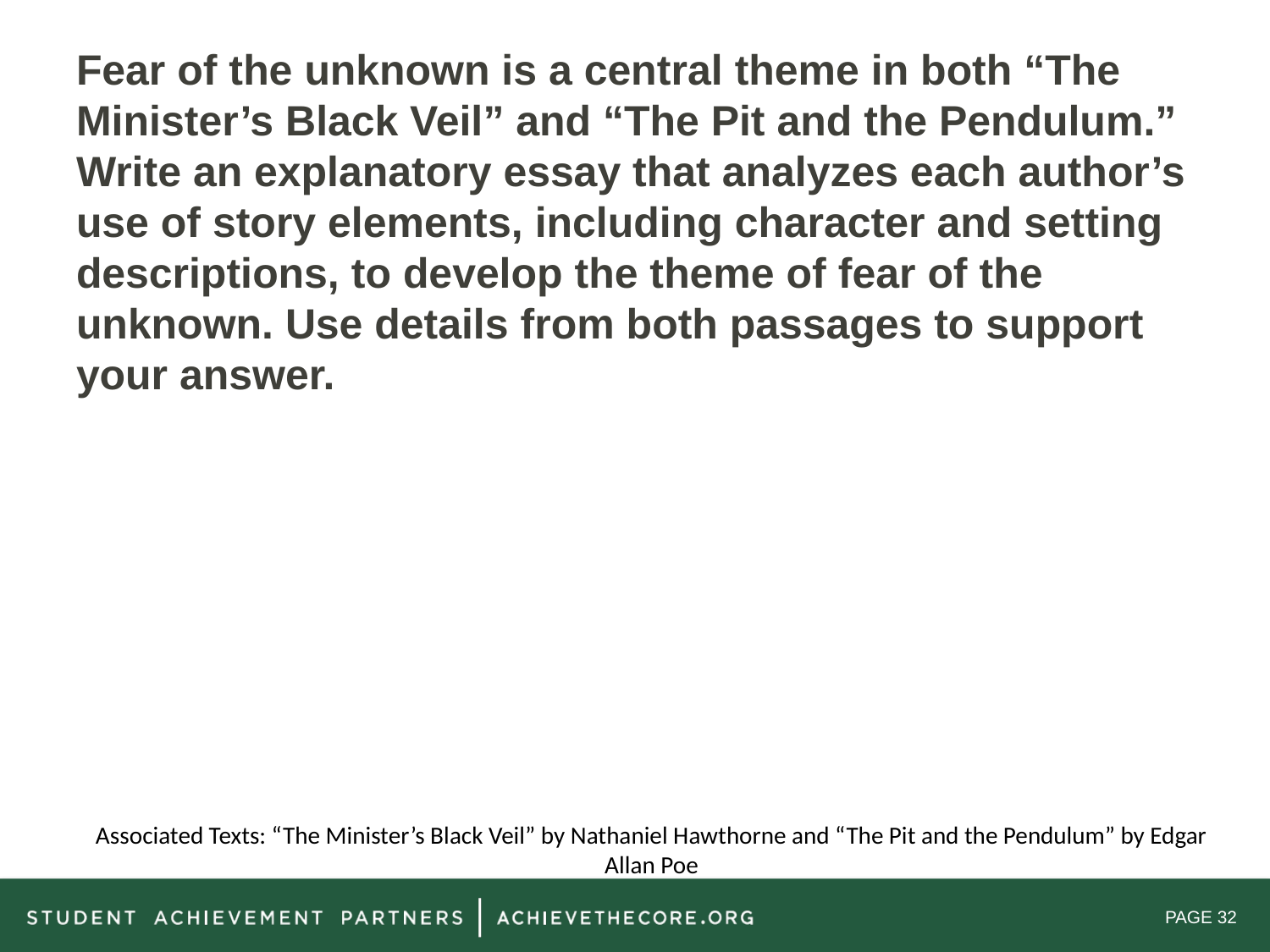

Fear of the unknown is a central theme in both “The Minister’s Black Veil” and “The Pit and the Pendulum.” Write an explanatory essay that analyzes each author’s use of story elements, including character and setting descriptions, to develop the theme of fear of the unknown. Use details from both passages to support your answer.
Associated Texts: “The Minister’s Black Veil” by Nathaniel Hawthorne and “The Pit and the Pendulum” by Edgar Allan Poe